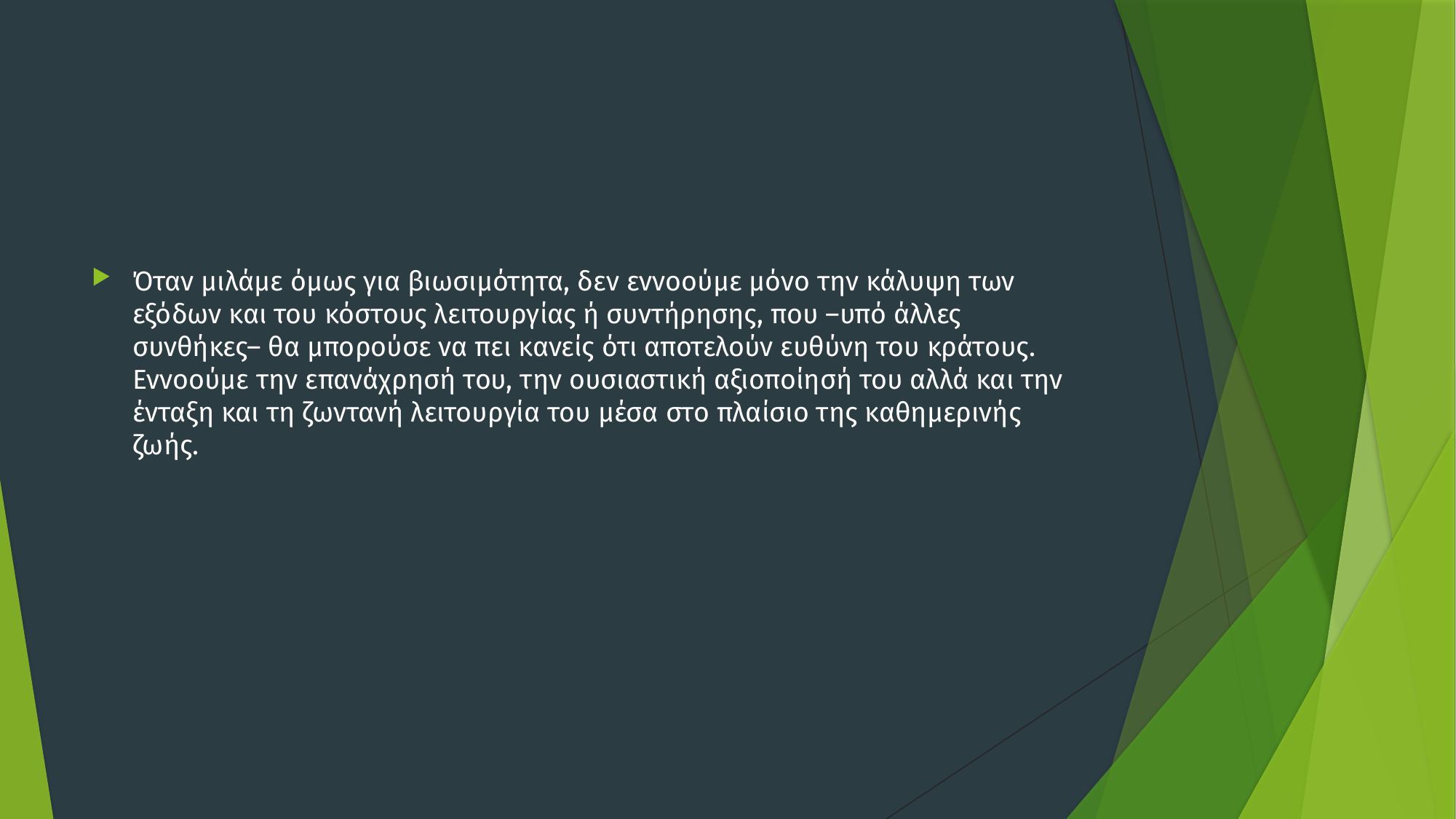

#
Όταν μιλάμε όμως για βιωσιμότητα, δεν εννοούμε μόνο την κάλυψη των εξόδων και του κόστους λειτουργίας ή συντήρησης, που –υπό άλλες συνθήκες– θα μπορούσε να πει κανείς ότι αποτελούν ευθύνη του κράτους. Εννοούμε την επανάχρησή του, την ουσιαστική αξιοποίησή του αλλά και την ένταξη και τη ζωντανή λειτουργία του μέσα στο πλαίσιο της καθημερινής ζωής.